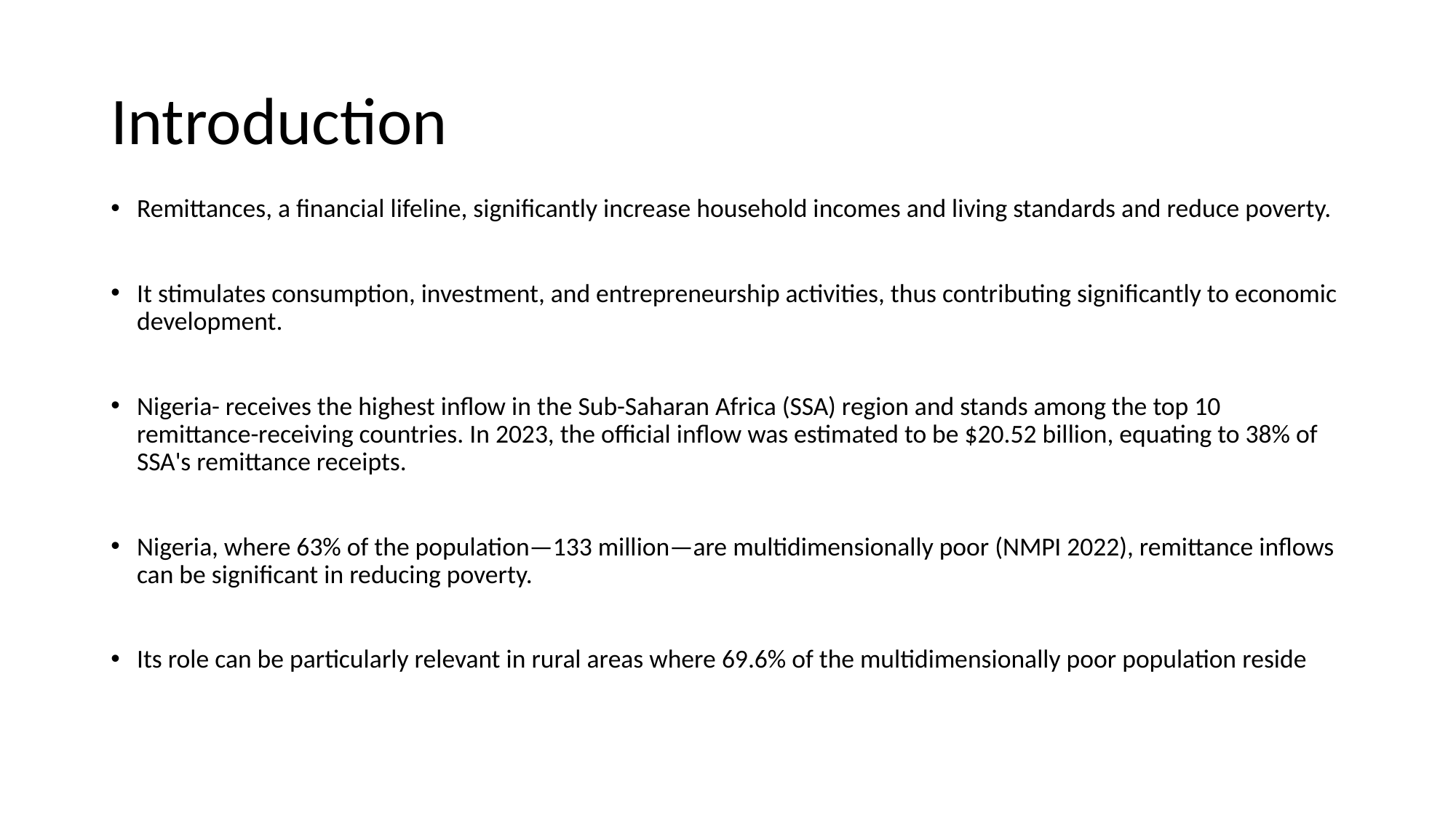

# Introduction
Remittances, a financial lifeline, significantly increase household incomes and living standards and reduce poverty.

It stimulates consumption, investment, and entrepreneurship activities, thus contributing significantly to economic development.

Nigeria- receives the highest inflow in the Sub-Saharan Africa (SSA) region and stands among the top 10 remittance-receiving countries. In 2023, the official inflow was estimated to be $20.52 billion, equating to 38% of SSA's remittance receipts.

Nigeria, where 63% of the population—133 million—are multidimensionally poor (NMPI 2022), remittance inflows can be significant in reducing poverty.

Its role can be particularly relevant in rural areas where 69.6% of the multidimensionally poor population reside